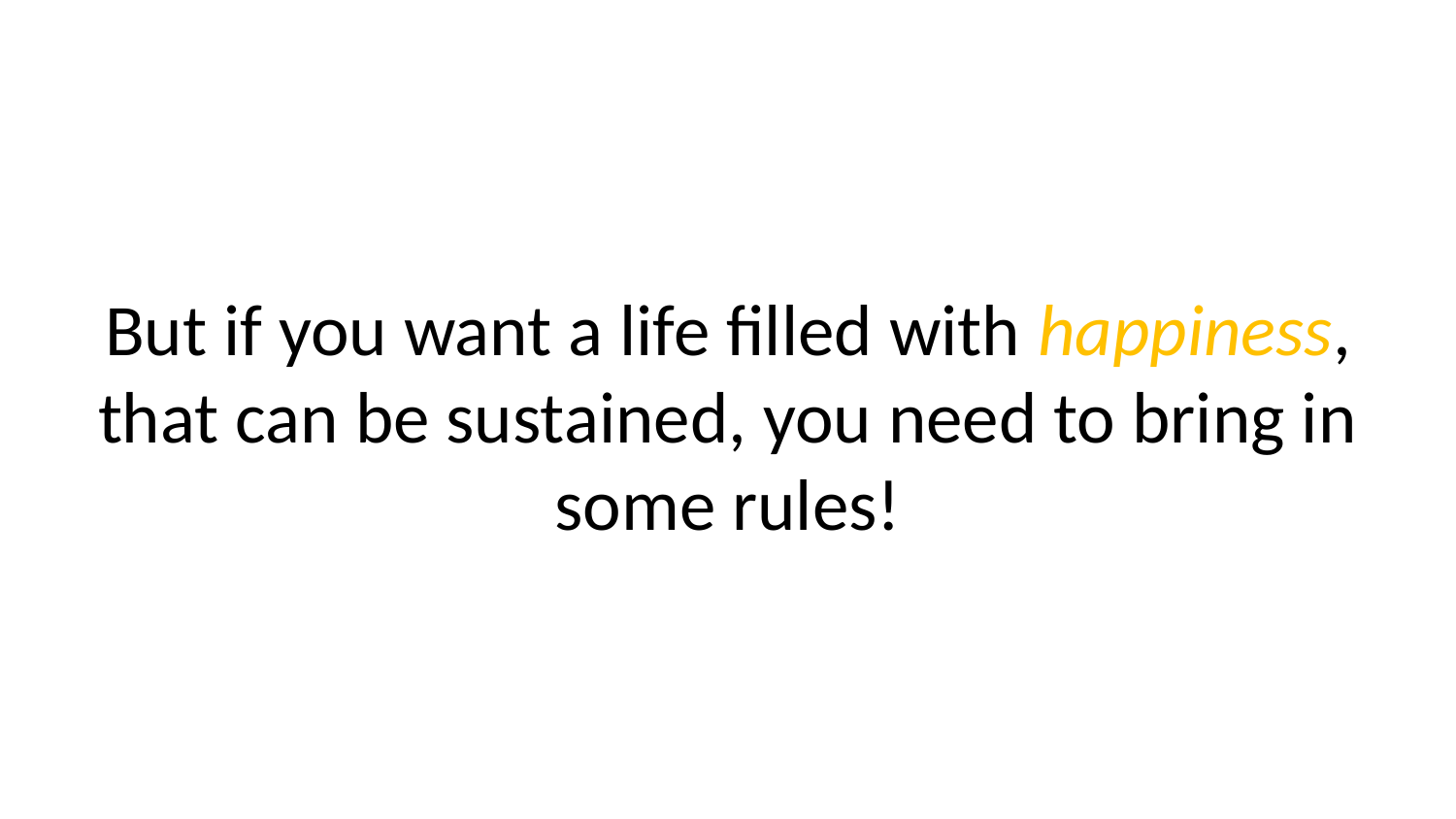

But if you want a life filled with happiness, that can be sustained, you need to bring in some rules!